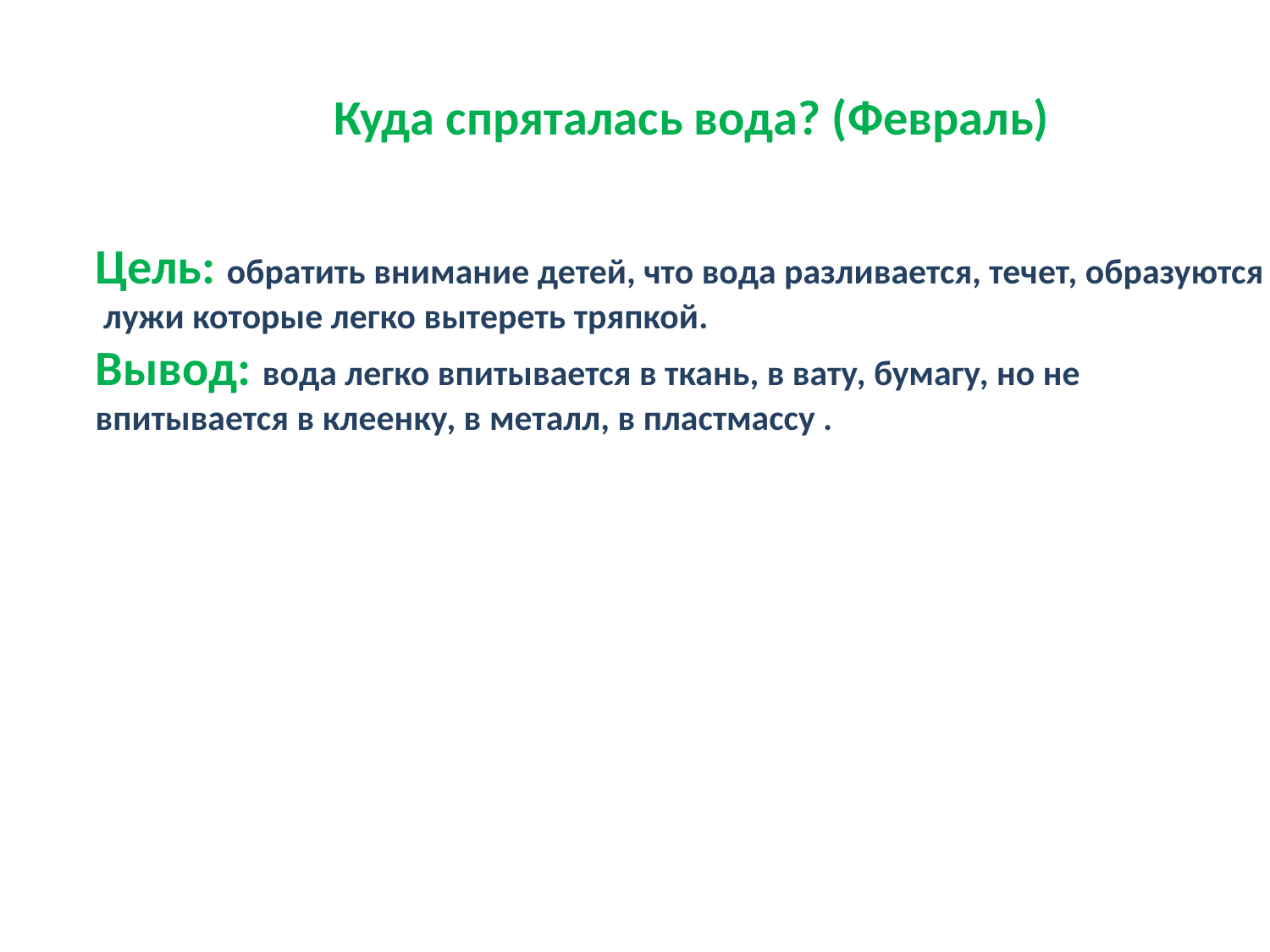

Куда спряталась вода? (Февраль)
Цель: обратить внимание детей, что вода разливается, течет, образуются
 лужи которые легко вытереть тряпкой.
Вывод: вода легко впитывается в ткань, в вату, бумагу, но не
впитывается в клеенку, в металл, в пластмассу .